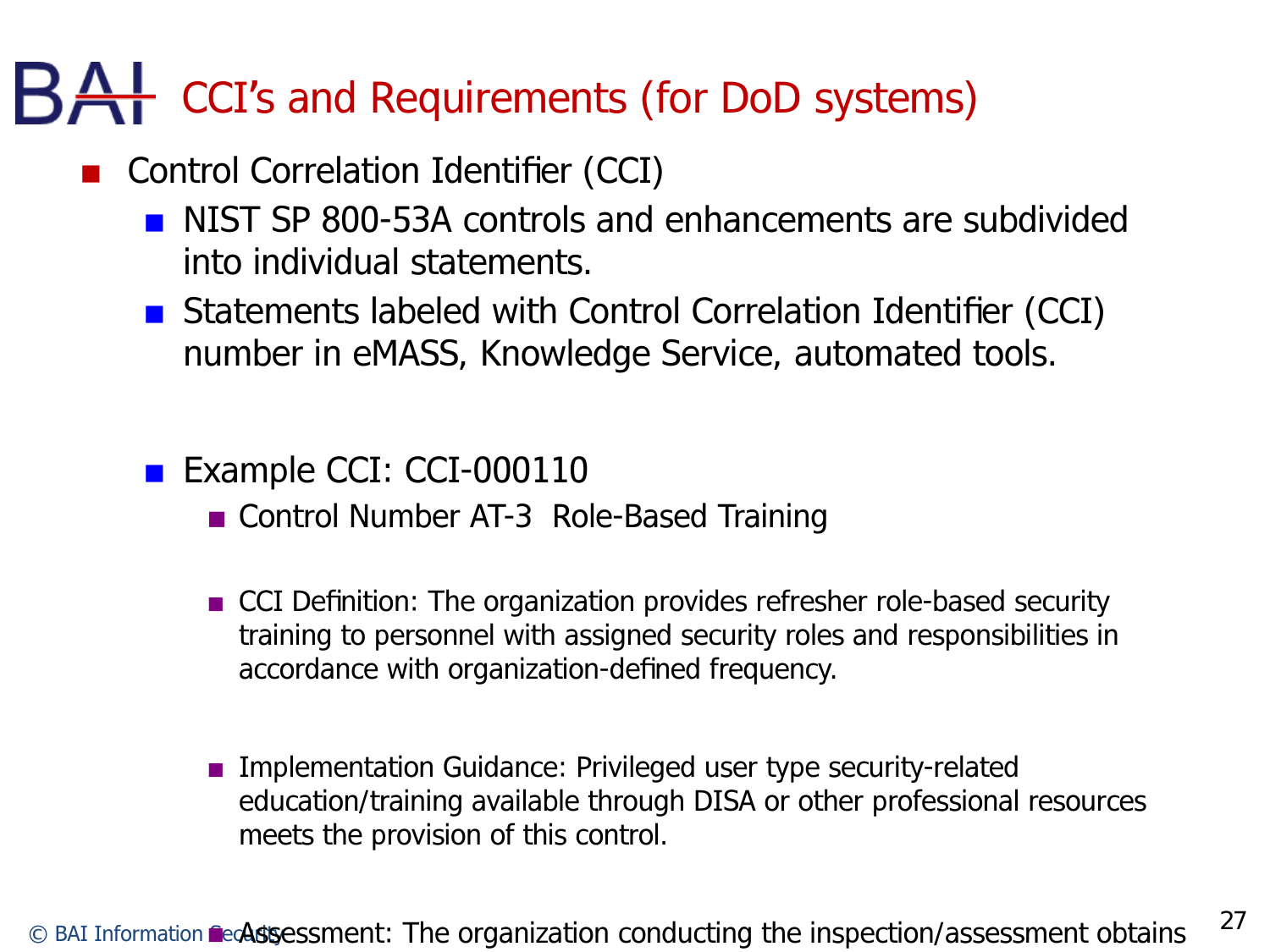

# CCI’s and Requirements (for DoD systems)
Control Correlation Identifier (CCI)
NIST SP 800-53A controls and enhancements are subdivided into individual statements.
Statements labeled with Control Correlation Identifier (CCI) number in eMASS, Knowledge Service, automated tools.

Example CCI: CCI-000110
Control Number AT-3  Role-Based Training

CCI Definition: The organization provides refresher role-based security training to personnel with assigned security roles and responsibilities in accordance with organization-defined frequency.

Implementation Guidance: Privileged user type security-related education/training available through DISA or other professional resources meets the provision of this control.

Assessment: The organization conducting the inspection/assessment obtains and examines documented records of their privileged users training.